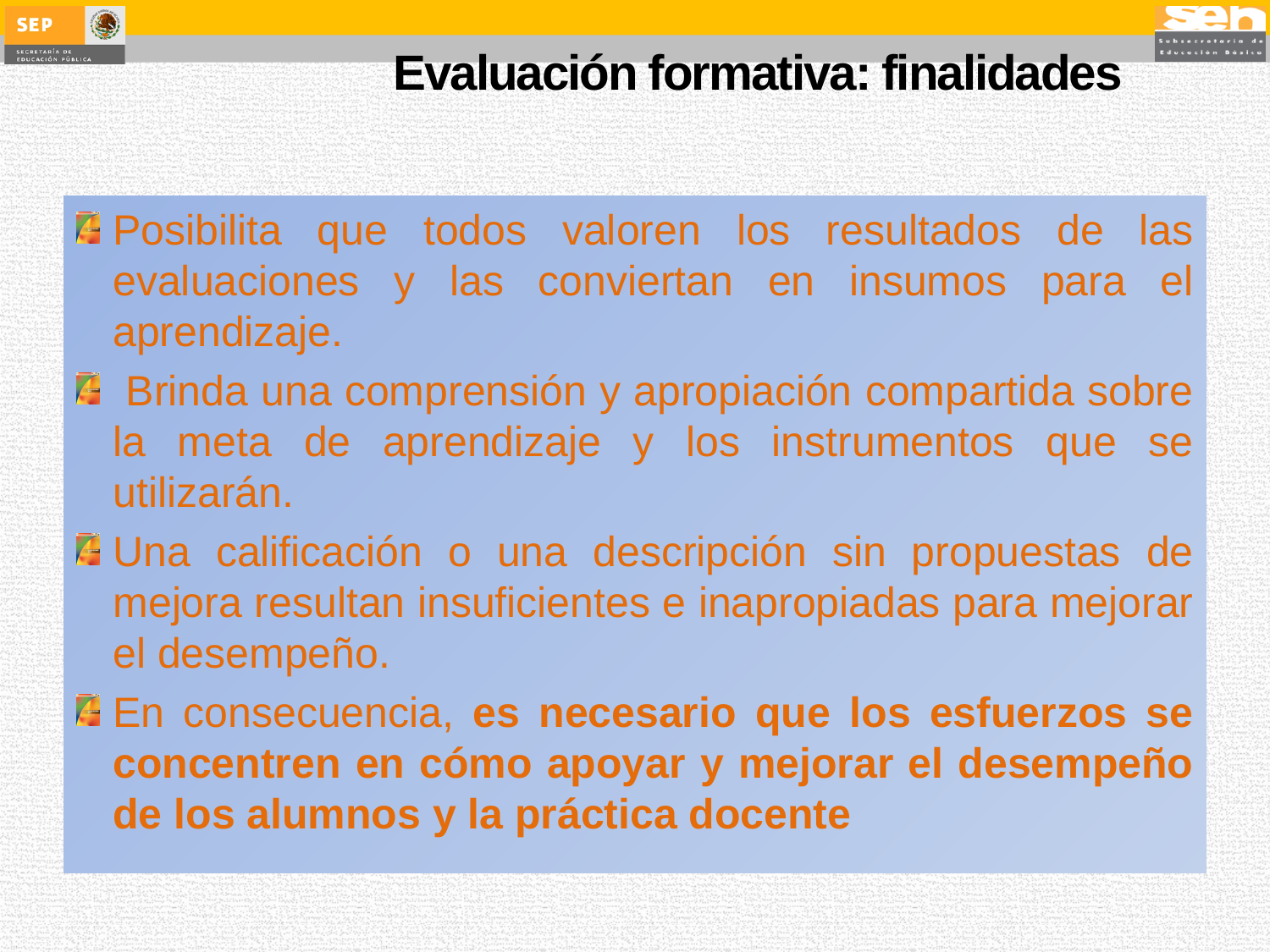

# Evaluación formativa: finalidades
Posibilita que todos valoren los resultados de las evaluaciones y las conviertan en insumos para el aprendizaje.
 Brinda una comprensión y apropiación compartida sobre la meta de aprendizaje y los instrumentos que se utilizarán.
Una calificación o una descripción sin propuestas de mejora resultan insuficientes e inapropiadas para mejorar el desempeño.
En consecuencia, es necesario que los esfuerzos se concentren en cómo apoyar y mejorar el desempeño de los alumnos y la práctica docente